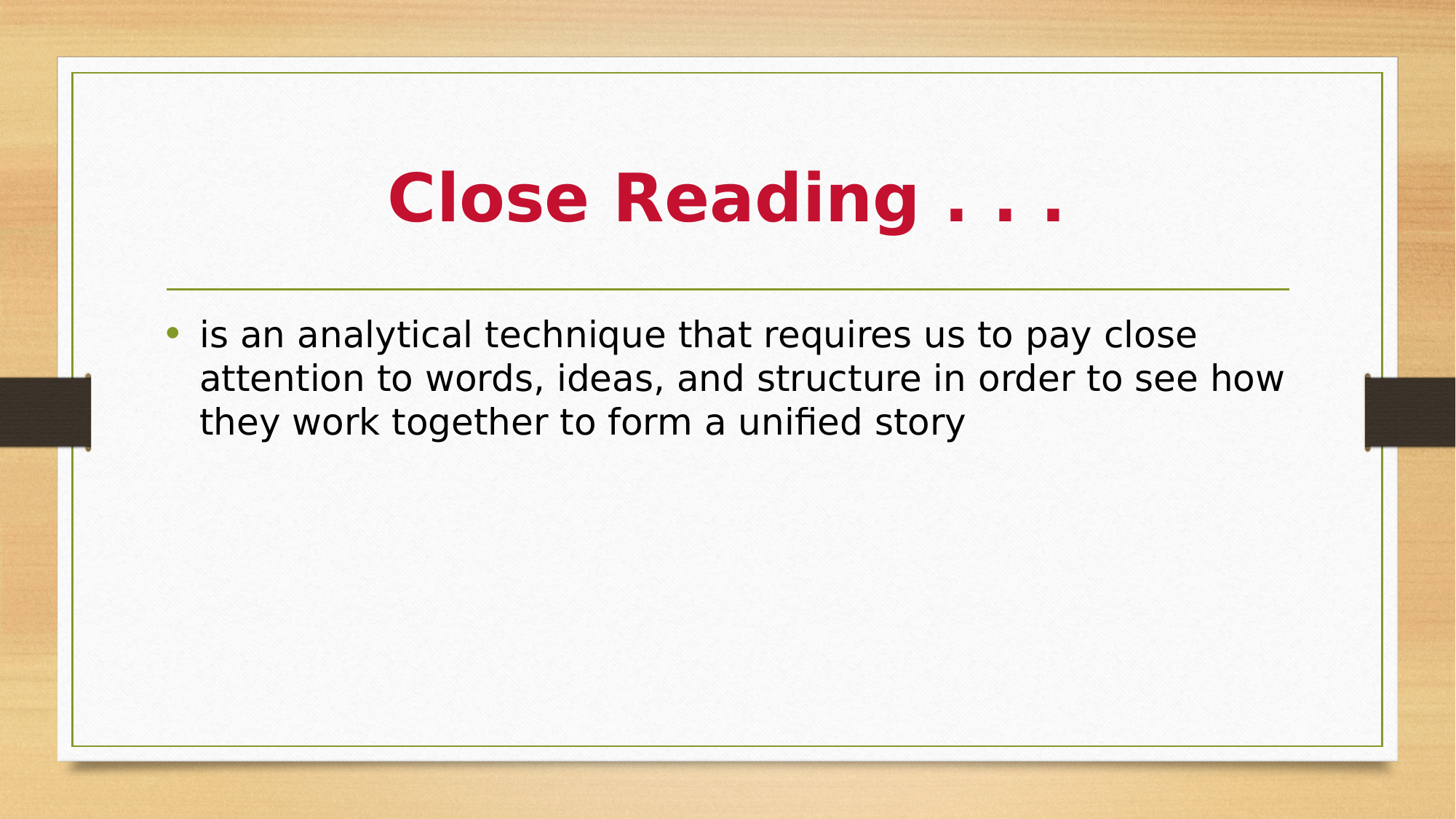

# Close Reading . . .
is an analytical technique that requires us to pay close attention to words, ideas, and structure in order to see how they work together to form a unified story